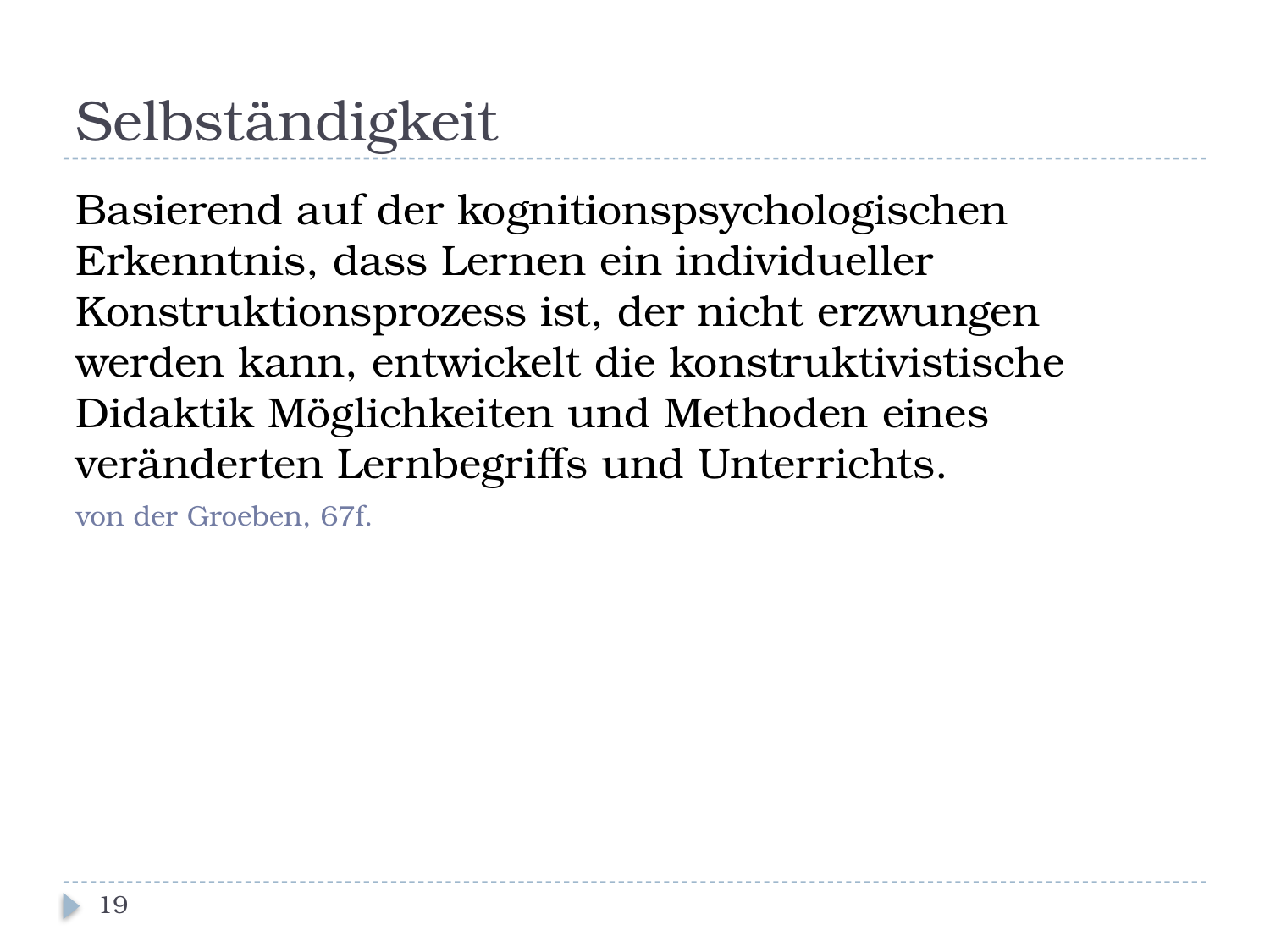

# Selbständigkeit
Basierend auf der kognitionspsychologischen Erkenntnis, dass Lernen ein individueller Konstruktionsprozess ist, der nicht erzwungen werden kann, entwickelt die konstruktivistische Didaktik Möglichkeiten und Methoden eines veränderten Lernbegriffs und Unterrichts.
von der Groeben, 67f.
19